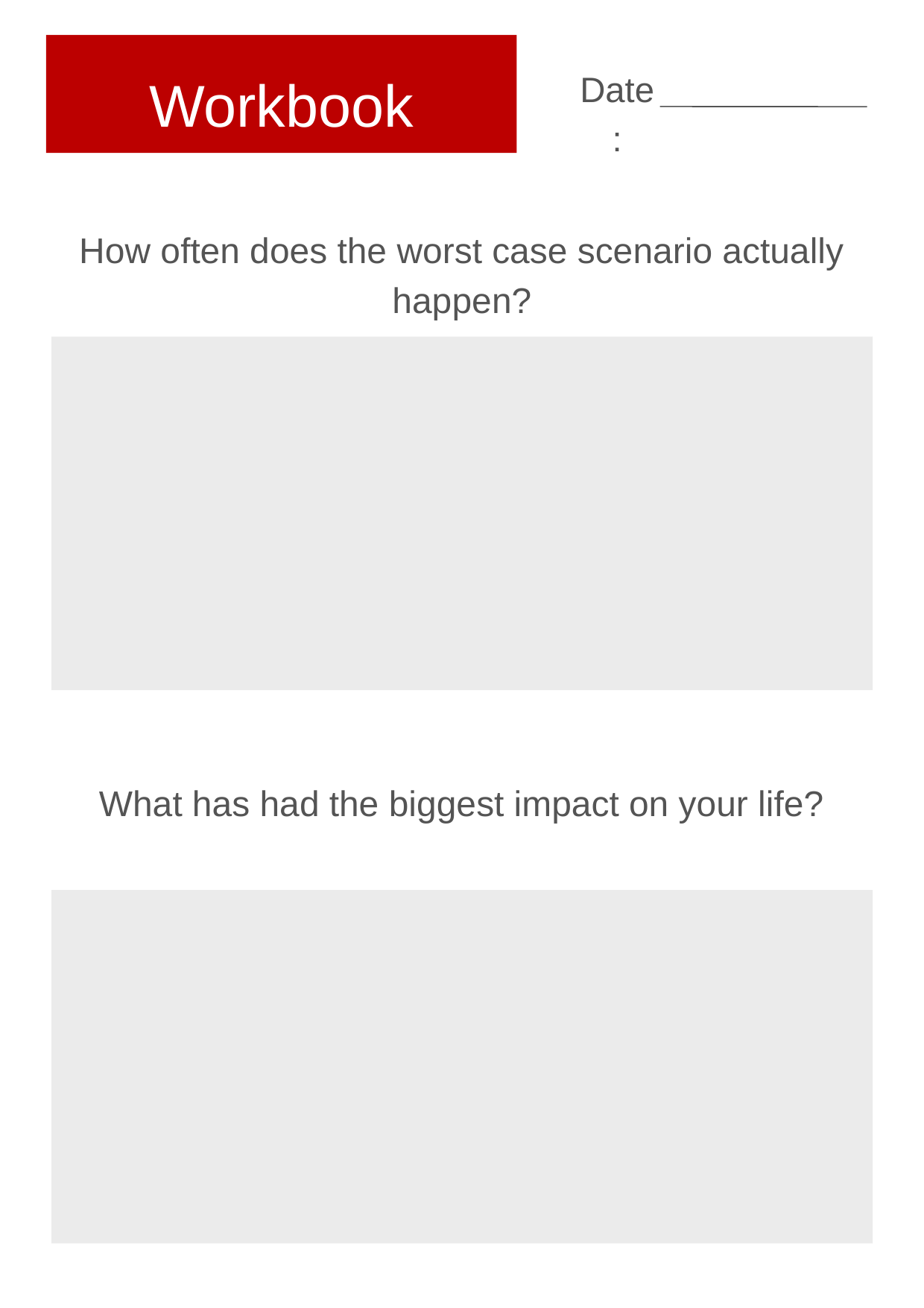

Workbook
Date:

How often does the worst case scenario actually happen?

What has had the biggest impact on your life?